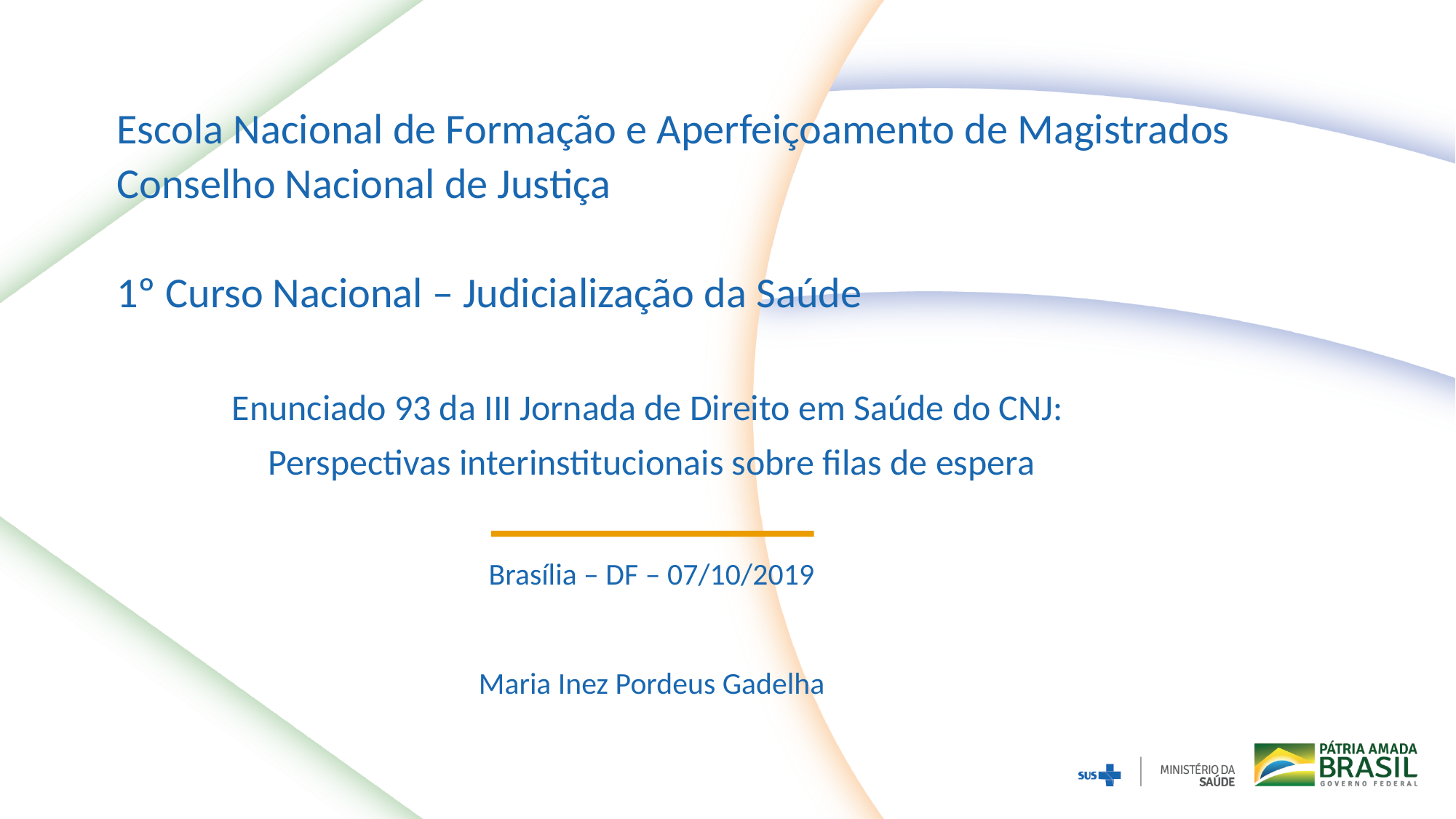

Escola Nacional de Formação e Aperfeiçoamento de Magistrados
Conselho Nacional de Justiça

1º Curso Nacional – Judicialização da Saúde
Enunciado 93 da III Jornada de Direito em Saúde do CNJ:
Perspectivas interinstitucionais sobre filas de espera

Brasília – DF – 07/10/2019

Maria Inez Pordeus Gadelha